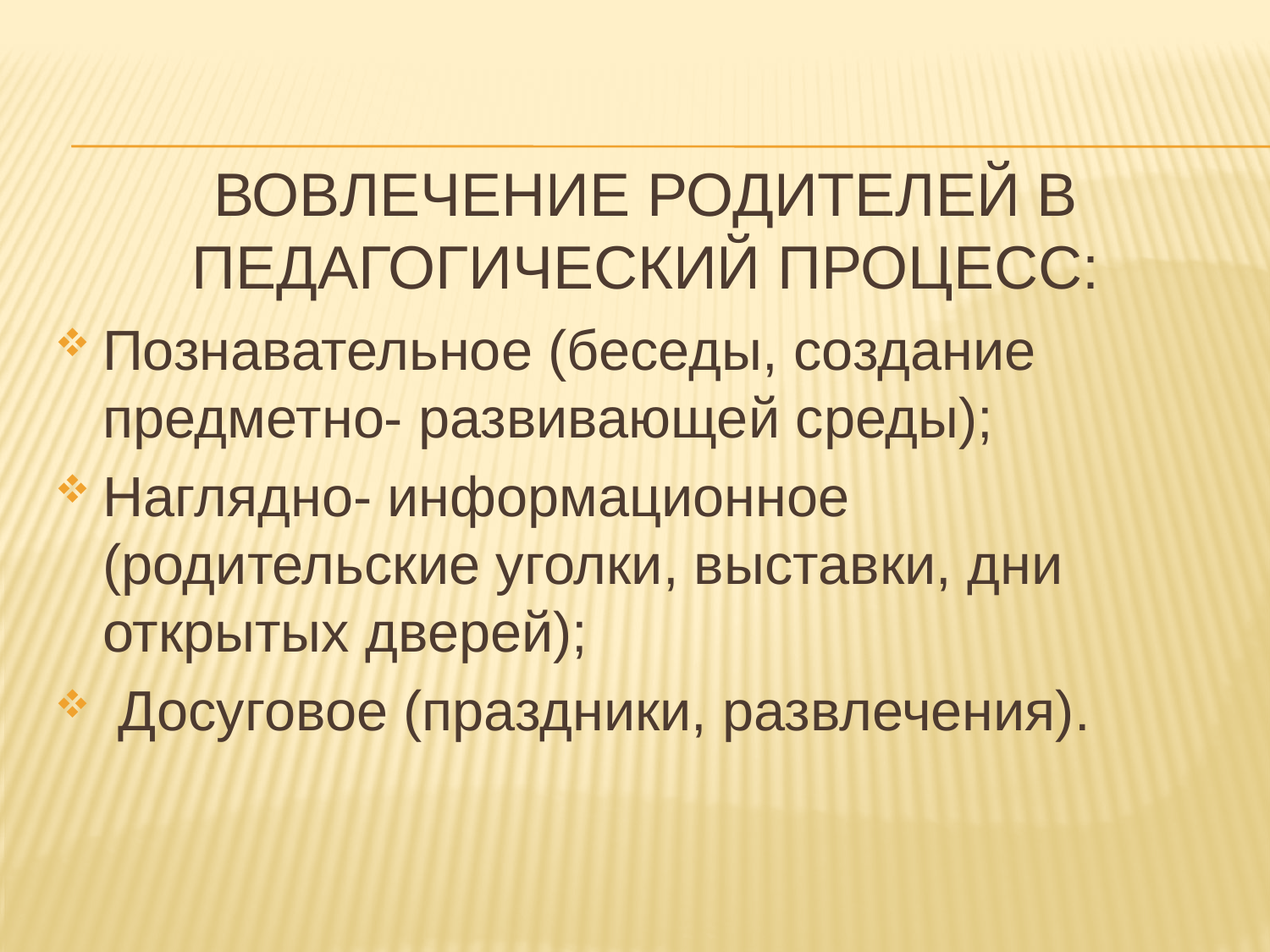

# Вовлечение родителей в педагогический процесс:
Познавательное (беседы, создание предметно- развивающей среды);
Наглядно- информационное (родительские уголки, выставки, дни открытых дверей);
 Досуговое (праздники, развлечения).